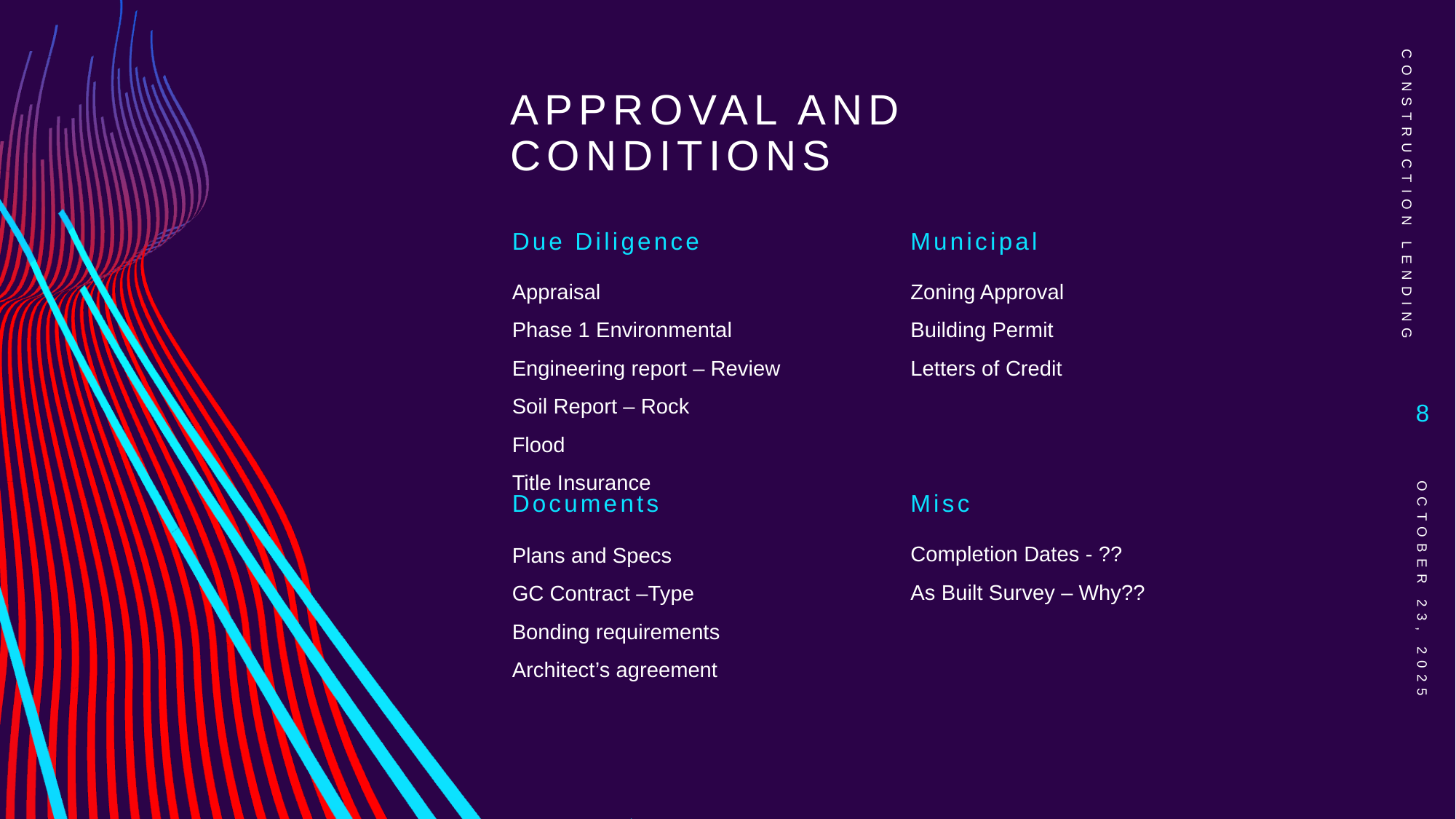

# Approval and conditions
Construction lending
Due Diligence
Municipal
Appraisal
Phase 1 Environmental
Engineering report – Review
Soil Report – Rock
Flood
Title Insurance

Zoning Approval
Building Permit
Letters of Credit
8
Documents
Misc
Completion Dates - ??
As Built Survey – Why??
Plans and Specs
GC Contract –Type
Bonding requirements
Architect’s agreement

October 23, 2025